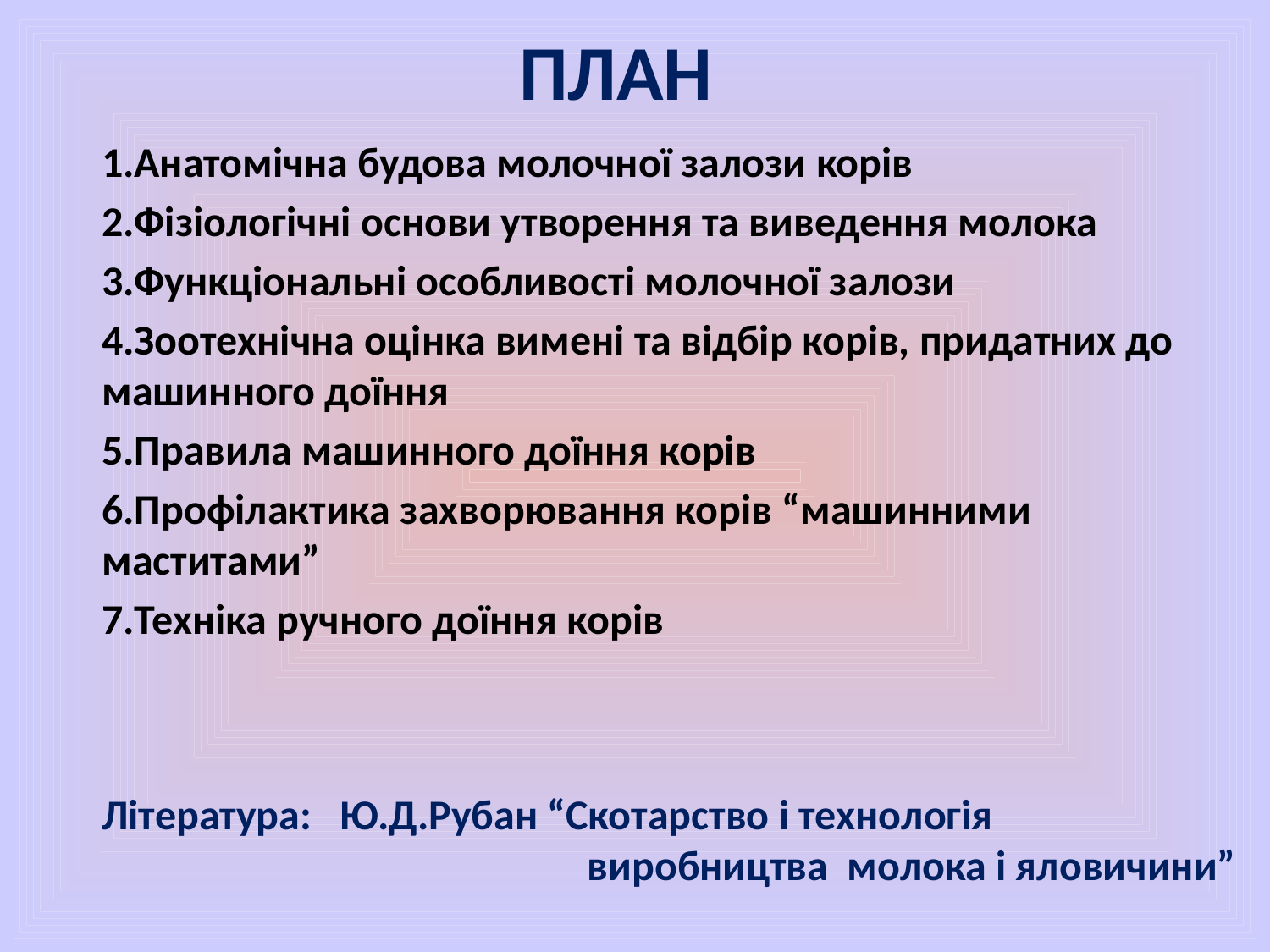

# ПЛАН
1.Анатомічна будова молочної залози корів
2.Фізіологічні основи утворення та виведення молока
3.Функціональні особливості молочної залози
4.Зоотехнічна оцінка вимені та відбір корів, придатних до машинного доїння
5.Правила машинного доїння корів
6.Профілактика захворювання корів “машинними маститами”
7.Техніка ручного доїння корів
Література:   Ю.Д.Рубан “Скотарство і технологія
                                                   виробництва  молока і яловичини”